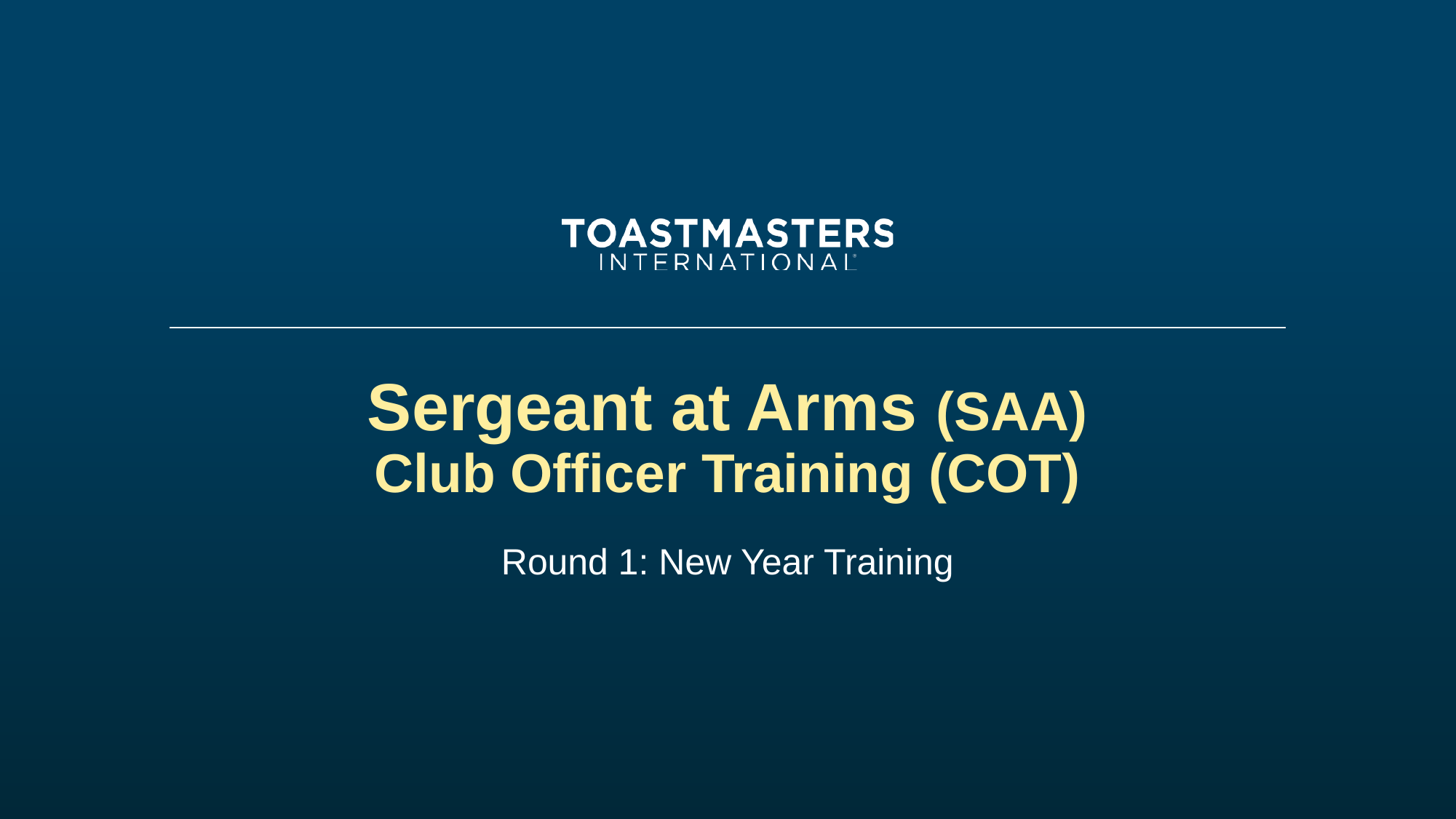

# Sergeant at Arms (SAA) Club Officer Training (COT)
Round 1: New Year Training